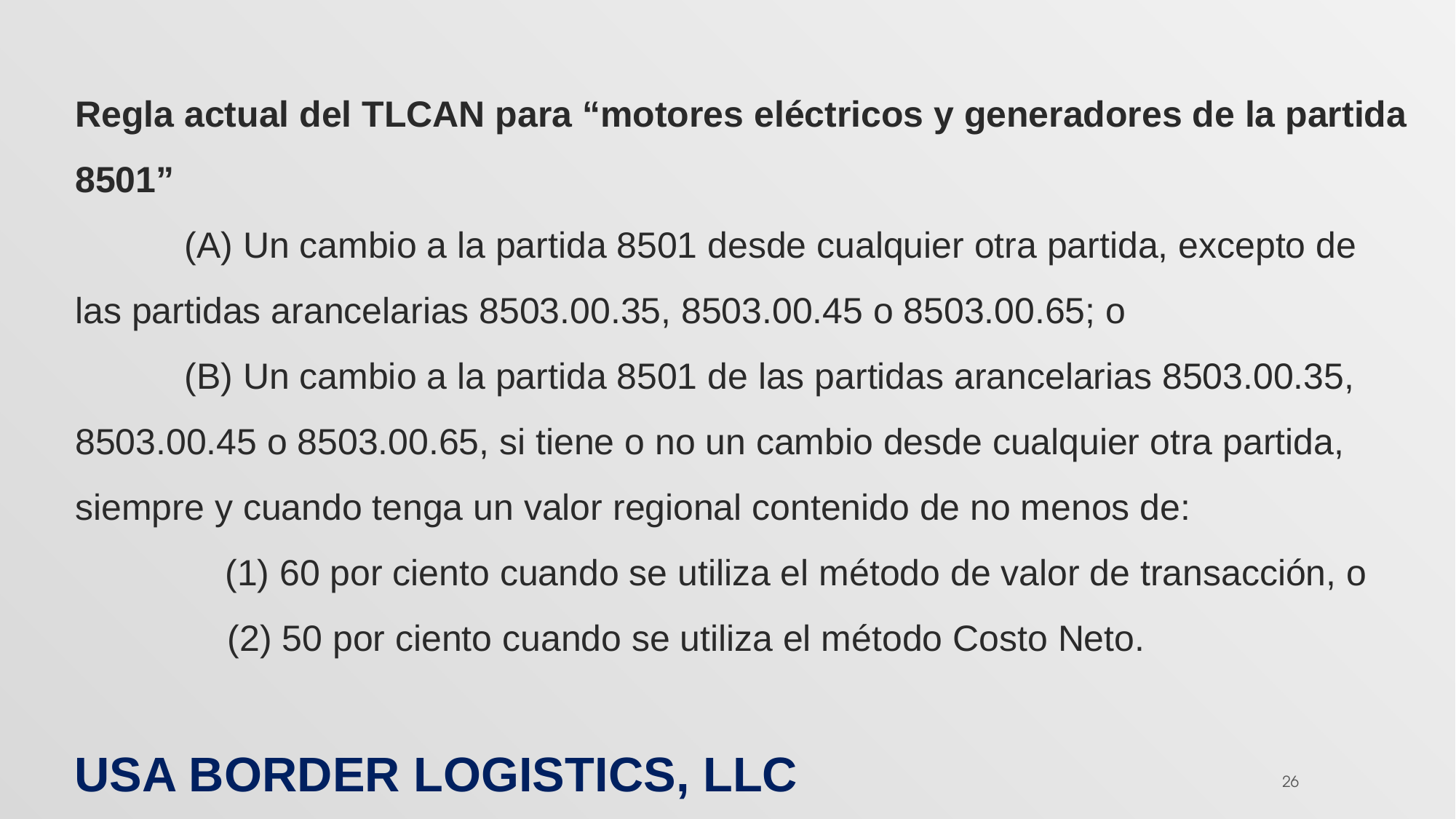

Regla actual del TLCAN para “motores eléctricos y generadores de la partida 8501”
	(A) Un cambio a la partida 8501 desde cualquier otra partida, excepto de las partidas arancelarias 8503.00.35, 8503.00.45 o 8503.00.65; o
	(B) Un cambio a la partida 8501 de las partidas arancelarias 8503.00.35, 8503.00.45 o 8503.00.65, si tiene o no un cambio desde cualquier otra partida, siempre y cuando tenga un valor regional contenido de no menos de:
	    (1) 60 por ciento cuando se utiliza el método de valor de transacción, o
               (2) 50 por ciento cuando se utiliza el método Costo Neto.
USA Border logistics, llc
26